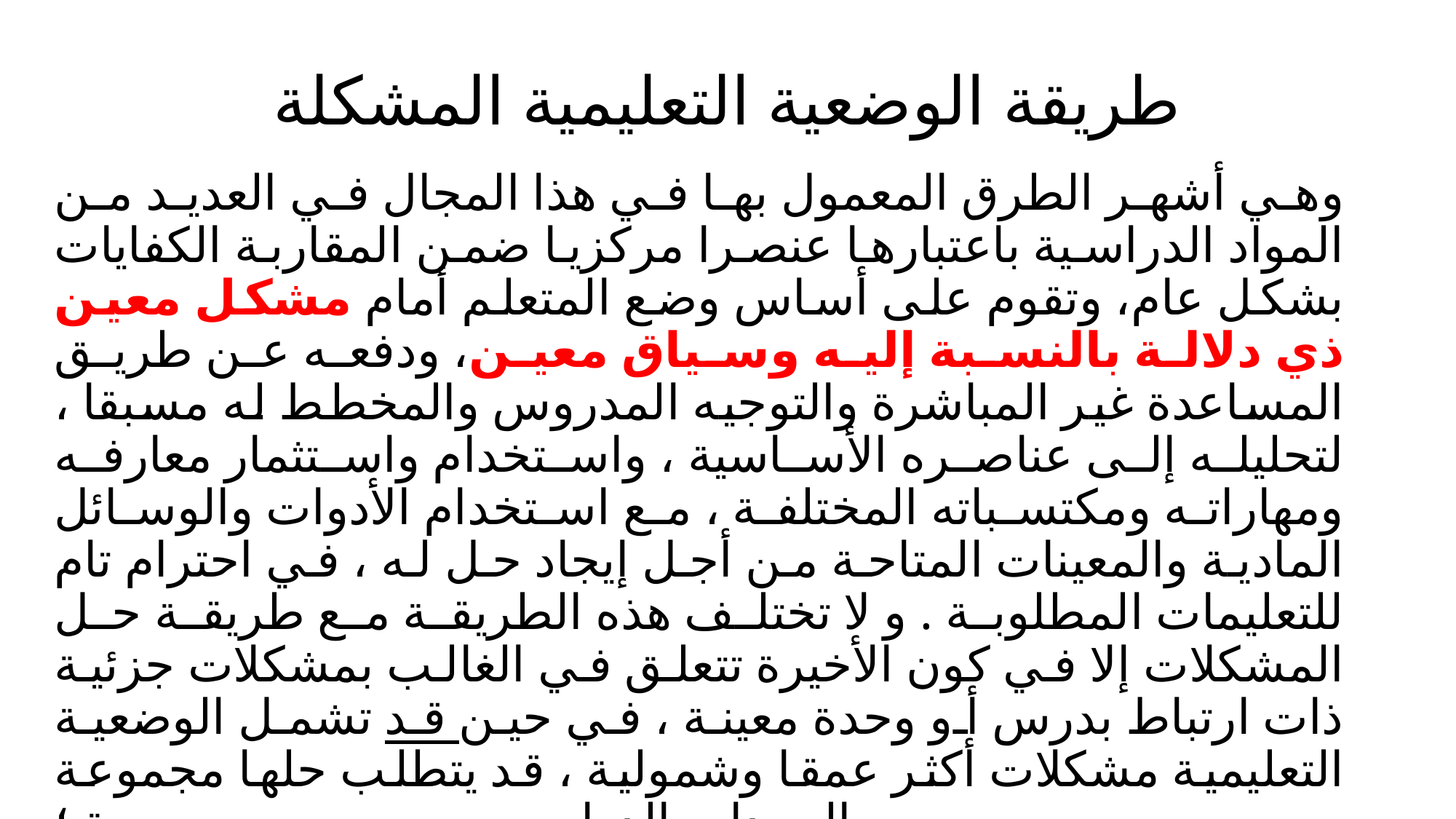

# طريقة الوضعية التعليمية المشكلة
وهي أشهر الطرق المعمول بها في هذا المجال في العديد من المواد الدراسية باعتبارها عنصرا مركزيا ضمن المقاربة الكفايات بشكل عام، وتقوم على أساس وضع المتعلم أمام مشكل معين ذي دلالة بالنسبة إليه وسياق معين، ودفعه عن طريق المساعدة غير المباشرة والتوجيه المدروس والمخطط له مسبقا ، لتحليله إلى عناصره الأساسية ، واستخدام واستثمار معارفه ومهاراته ومكتسباته المختلفة ، مع استخدام الأدوات والوسائل المادية والمعينات المتاحة من أجل إيجاد حل له ، في احترام تام للتعليمات المطلوبة . و لا تختلف هذه الطريقة مع طريقة حل المشكلات إلا في كون الأخيرة تتعلق في الغالب بمشكلات جزئية ذات ارتباط بدرس أو وحدة معينة ، في حين قد تشمل الوضعية التعليمية مشكلات أكثر عمقا وشمولية ، قد يتطلب حلها مجموعة من الوحدات الدراسية ؛